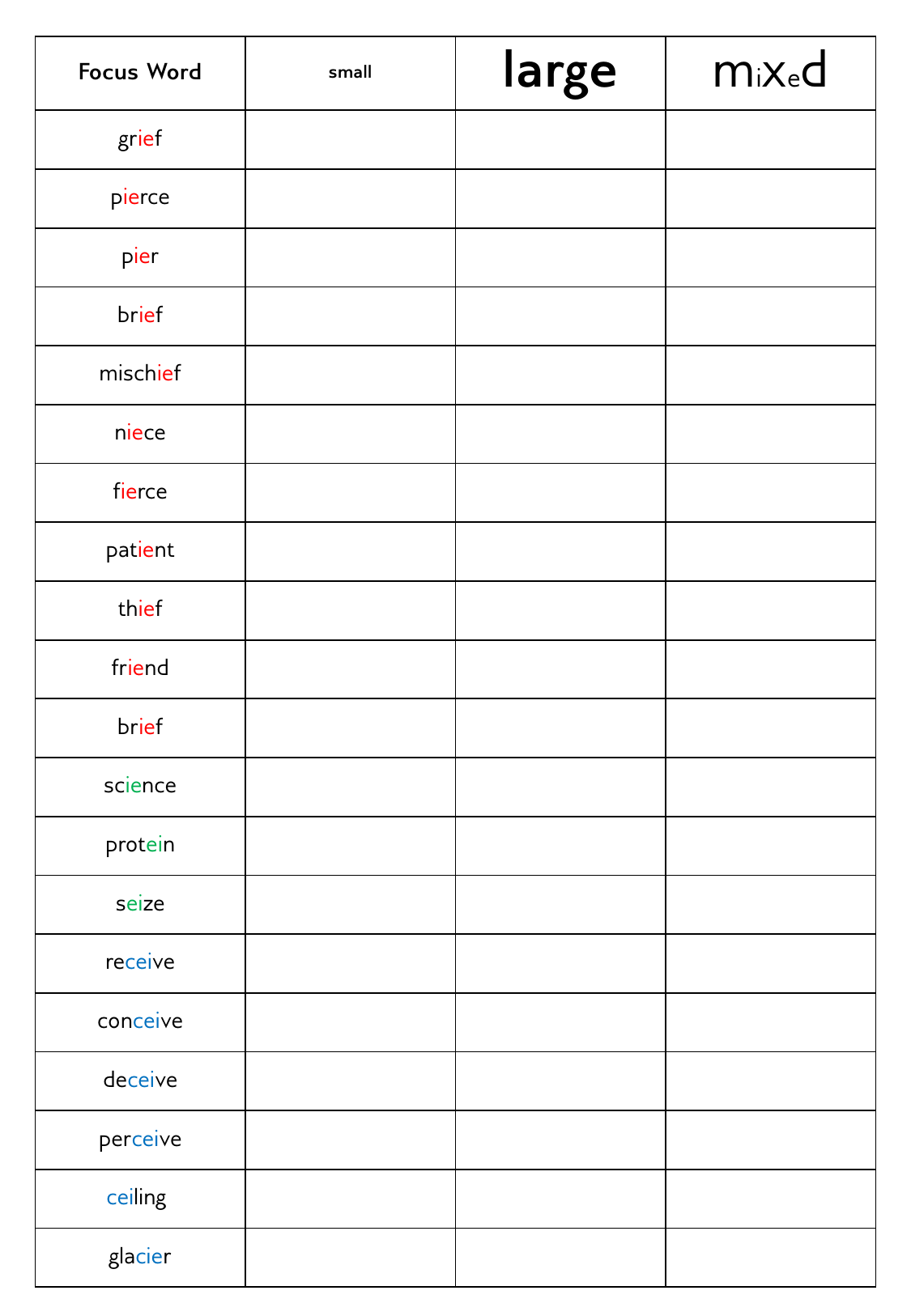

| Focus Word | small | large | mixed |
| --- | --- | --- | --- |
| grief |  |  |  |
| pierce |  |  |  |
| pier |  |  |  |
| brief |  |  |  |
| mischief |  |  |  |
| niece |  |  |  |
| fierce |  |  |  |
| patient |  |  |  |
| thief |  |  |  |
| friend |  |  |  |
| brief |  |  |  |
| science |  |  |  |
| protein |  |  |  |
| seize |  |  |  |
| receive |  |  |  |
| conceive |  |  |  |
| deceive |  |  |  |
| perceive |  |  |  |
| ceiling |  |  |  |
| glacier |  |  |  |